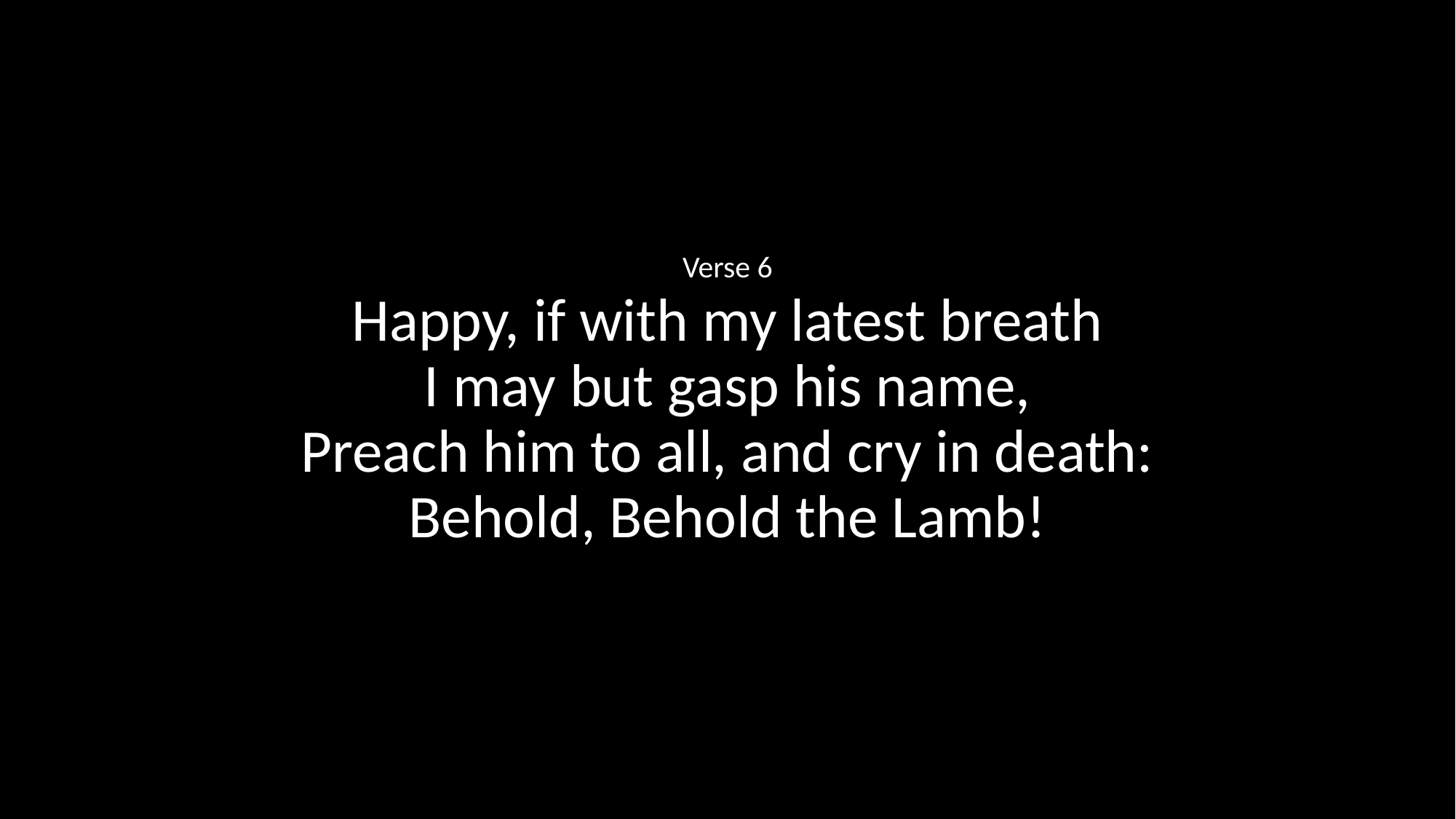

Verse 6
Happy, if with my latest breath
I may but gasp his name,
Preach him to all, and cry in death:
Behold, Behold the Lamb!